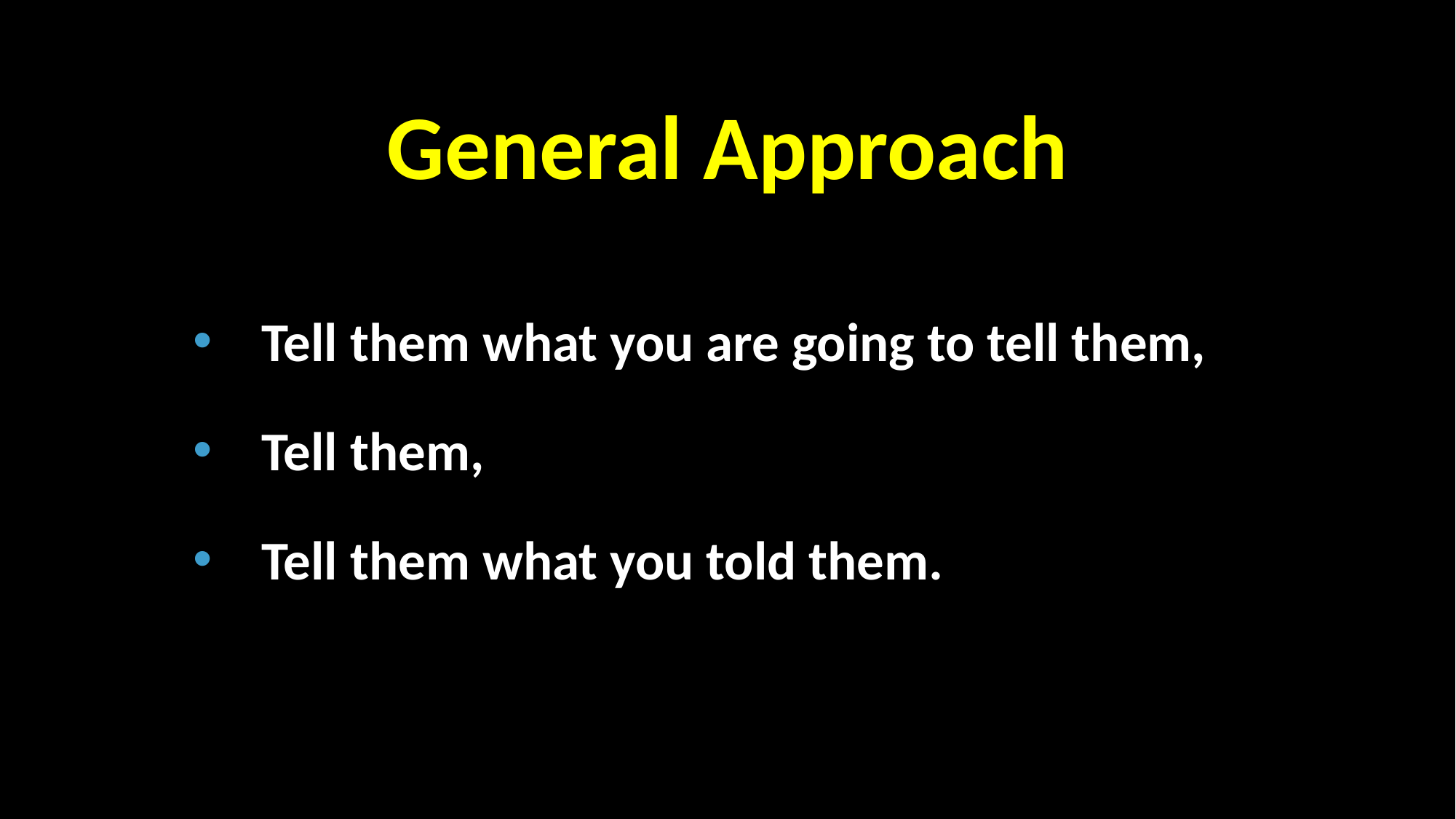

General Approach

Tell them what you are going to tell them,

Tell them,

Tell them what you told them.